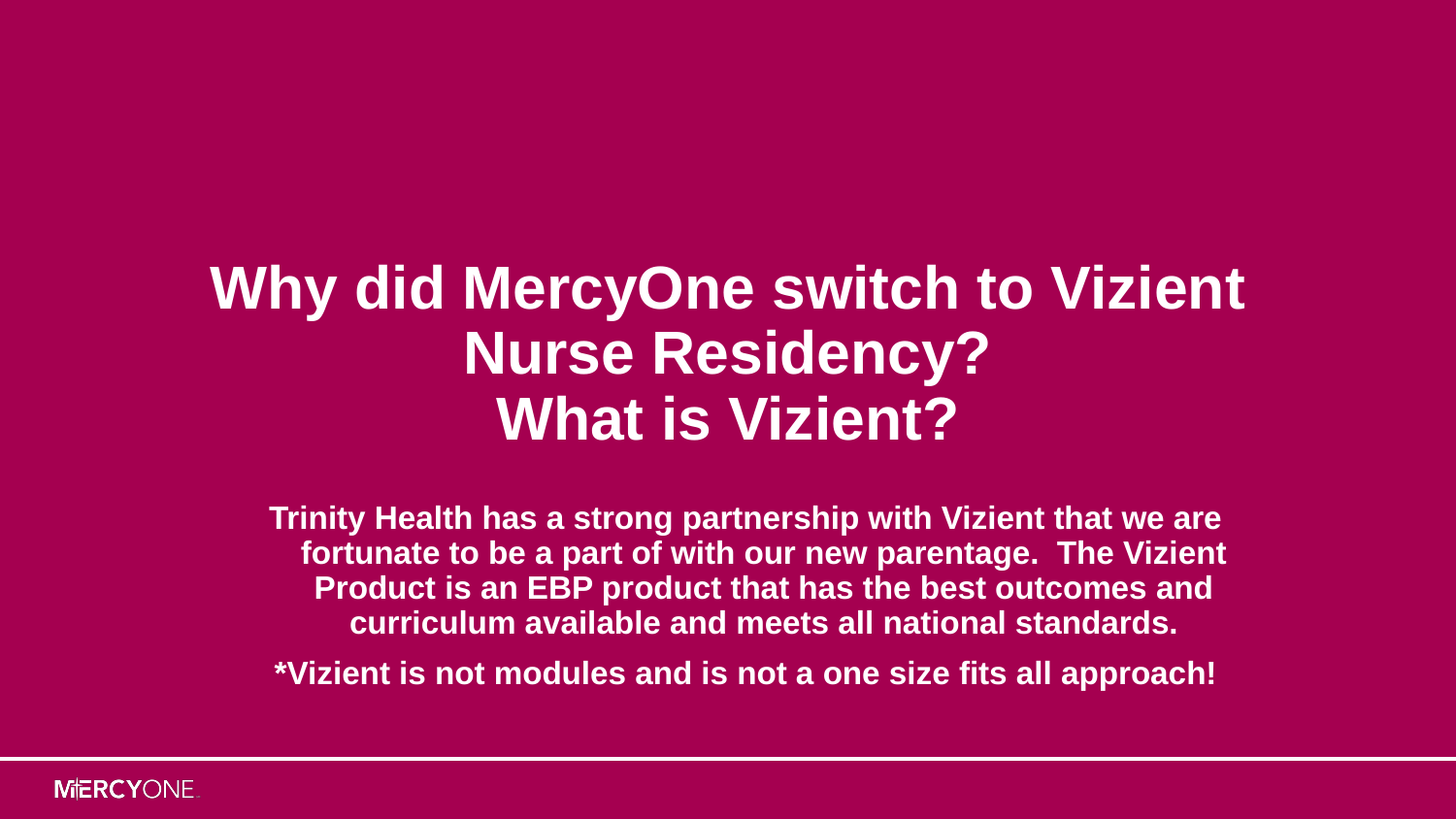

# Why did MercyOne switch to Vizient Nurse Residency? What is Vizient?
Trinity Health has a strong partnership with Vizient that we are fortunate to be a part of with our new parentage.  The Vizient Product is an EBP product that has the best outcomes and curriculum available and meets all national standards.
*Vizient is not modules and is not a one size fits all approach!